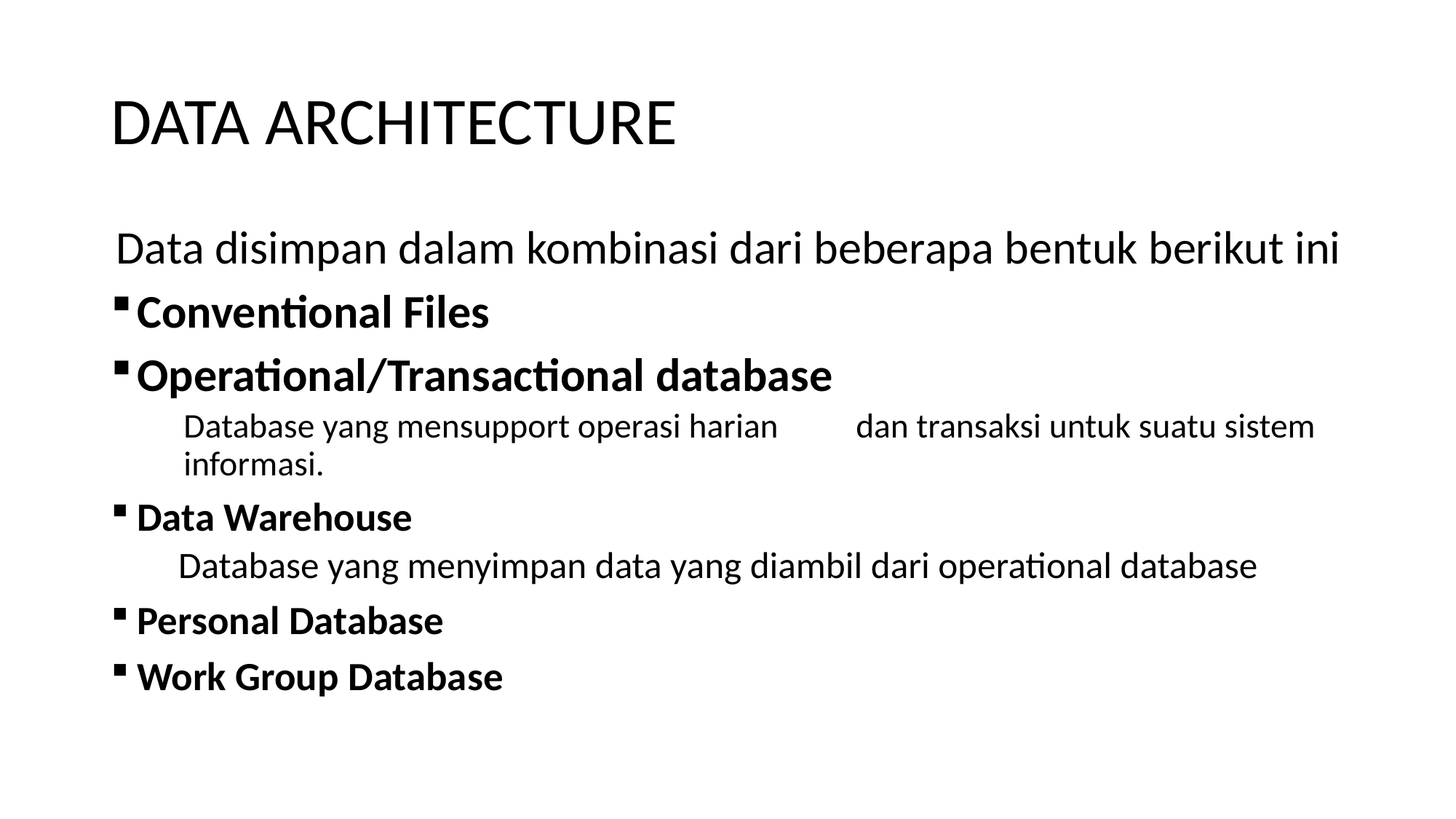

# DATA ARCHITECTURE
Data disimpan dalam kombinasi dari beberapa bentuk berikut ini
Conventional Files
Operational/Transactional database
Database yang mensupport operasi harian 	dan transaksi untuk suatu sistem informasi.
Data Warehouse
Database yang menyimpan data yang diambil dari operational database
Personal Database
Work Group Database